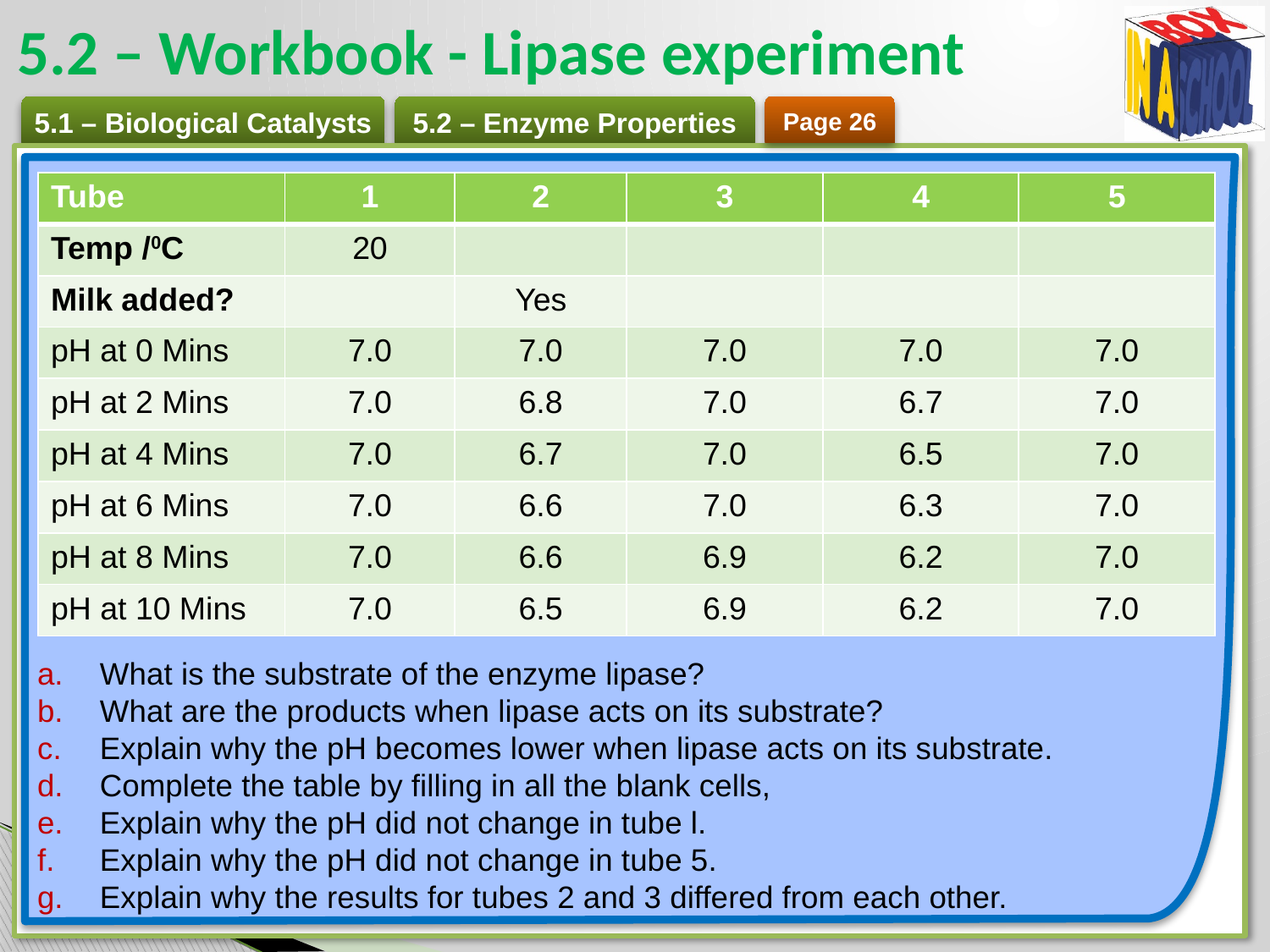

# 5.2 – Workbook - Lipase experiment
Page 26

What is the substrate of the enzyme lipase?
What are the products when lipase acts on its substrate?
Explain why the pH becomes lower when lipase acts on its substrate.
Complete the table by filling in all the blank cells,
Explain why the pH did not change in tube l.
Explain why the pH did not change in tube 5.
Explain why the results for tubes 2 and 3 differed from each other.
| Tube | 1 | 2 | 3 | 4 | 5 |
| --- | --- | --- | --- | --- | --- |
| Temp /0C | 20 |  |  |  |  |
| Milk added? |  | Yes |  |  |  |
| pH at 0 Mins | 7.0 | 7.0 | 7.0 | 7.0 | 7.0 |
| pH at 2 Mins | 7.0 | 6.8 | 7.0 | 6.7 | 7.0 |
| pH at 4 Mins | 7.0 | 6.7 | 7.0 | 6.5 | 7.0 |
| pH at 6 Mins | 7.0 | 6.6 | 7.0 | 6.3 | 7.0 |
| pH at 8 Mins | 7.0 | 6.6 | 6.9 | 6.2 | 7.0 |
| pH at 10 Mins | 7.0 | 6.5 | 6.9 | 6.2 | 7.0 |